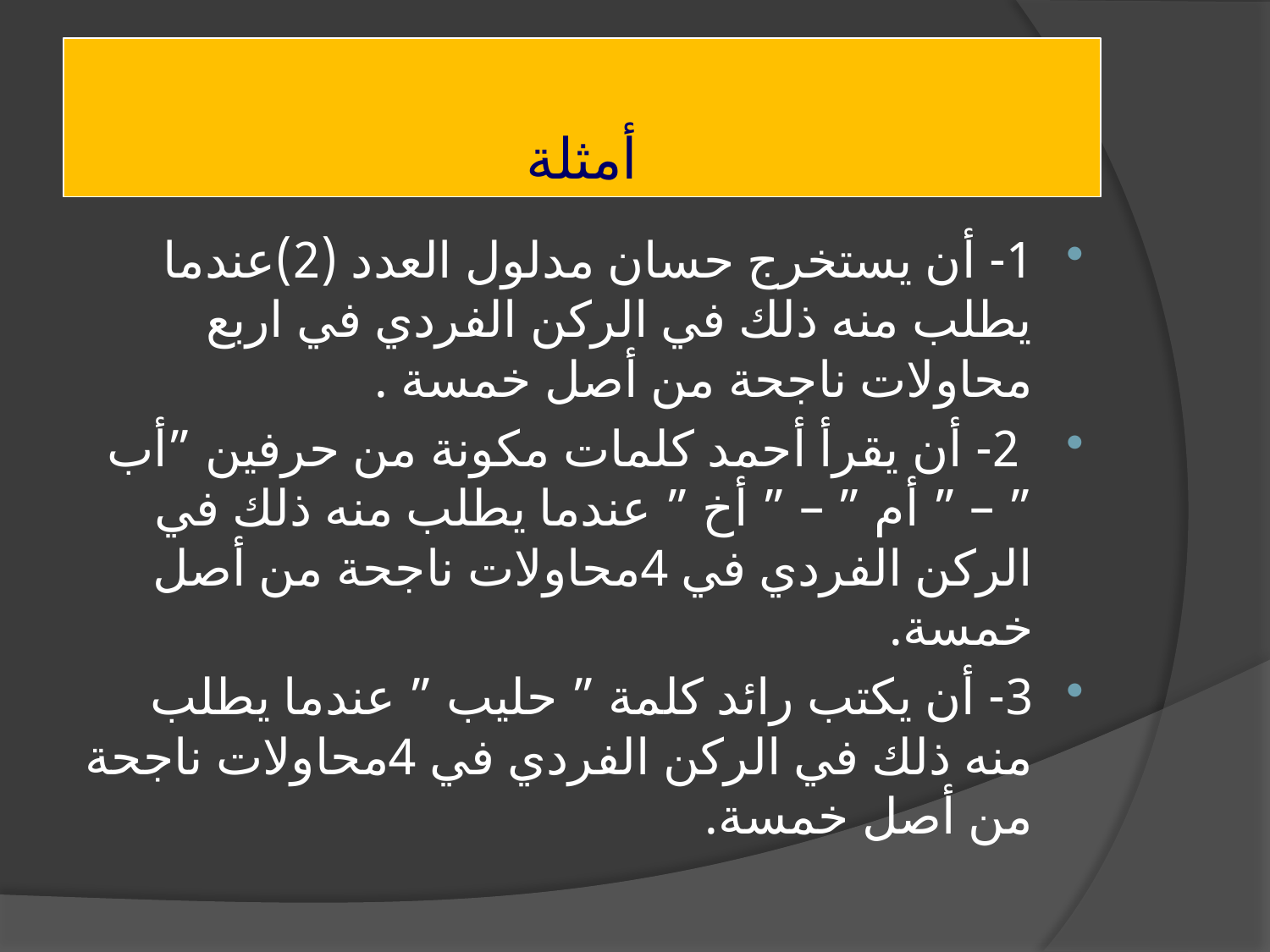

# أمثلة
1- أن يستخرج حسان مدلول العدد (2)عندما يطلب منه ذلك في الركن الفردي في اربع محاولات ناجحة من أصل خمسة .
 2- أن يقرأ أحمد كلمات مكونة من حرفين ”أب ” – ” أم ” – ” أخ ” عندما يطلب منه ذلك في الركن الفردي في 4محاولات ناجحة من أصل خمسة.
3- أن يكتب رائد كلمة ” حليب ” عندما يطلب منه ذلك في الركن الفردي في 4محاولات ناجحة من أصل خمسة.